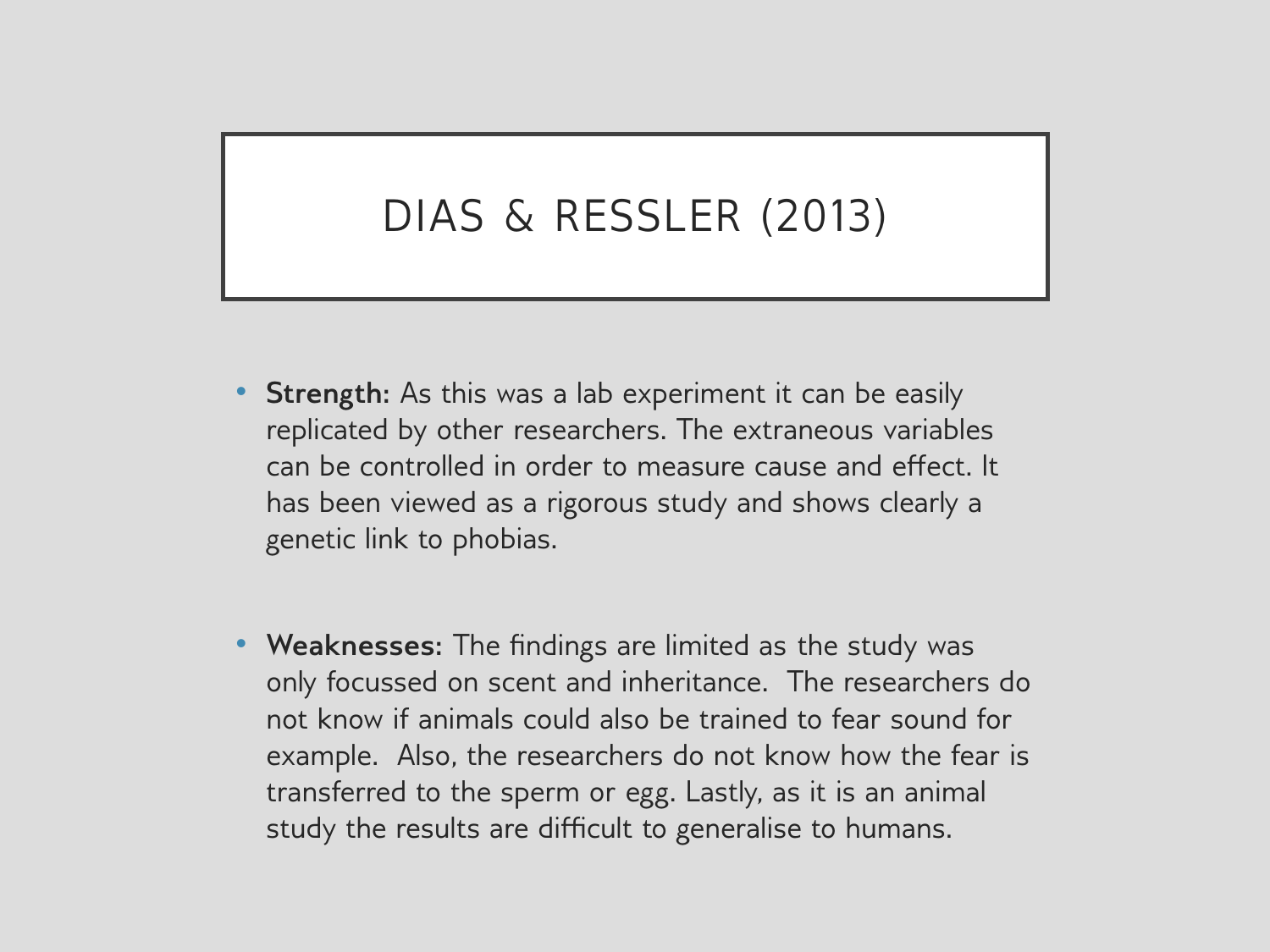

# Dias & ressler (2013)
Strength: As this was a lab experiment it can be easily replicated by other researchers. The extraneous variables can be controlled in order to measure cause and effect. It has been viewed as a rigorous study and shows clearly a genetic link to phobias.

Weaknesses: The findings are limited as the study was only focussed on scent and inheritance.  The researchers do not know if animals could also be trained to fear sound for example.  Also, the researchers do not know how the fear is transferred to the sperm or egg. Lastly, as it is an animal study the results are difficult to generalise to humans.